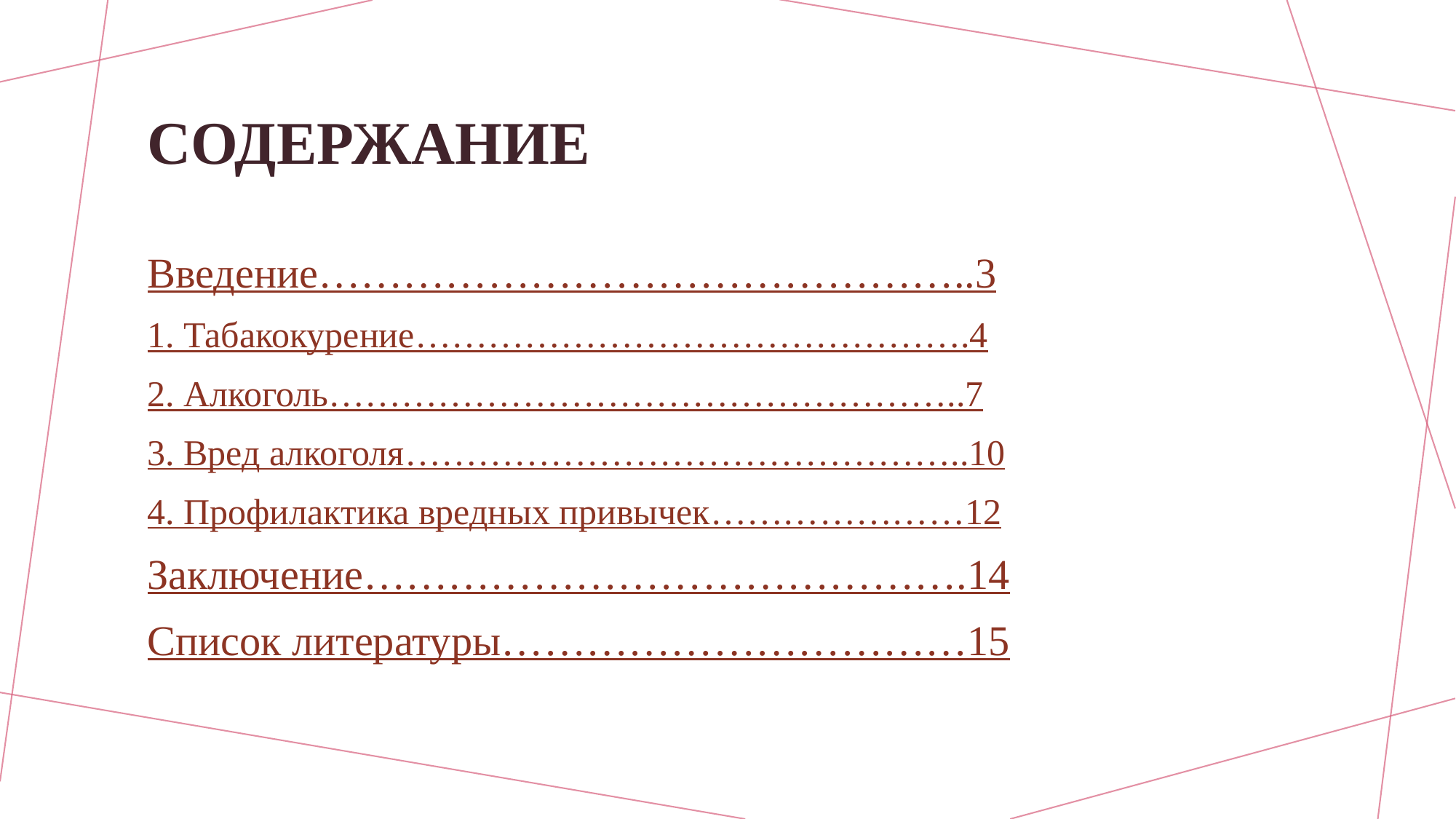

# Содержание
Введение………………………………………..3
1. Табакокурение……………………………………….4
2. Алкоголь……………………………………………..7
3. Вред алкоголя………………………………………..10
4. Профилактика вредных привычек…………………12
Заключение…………………………………….14
Список литературы……………………………15